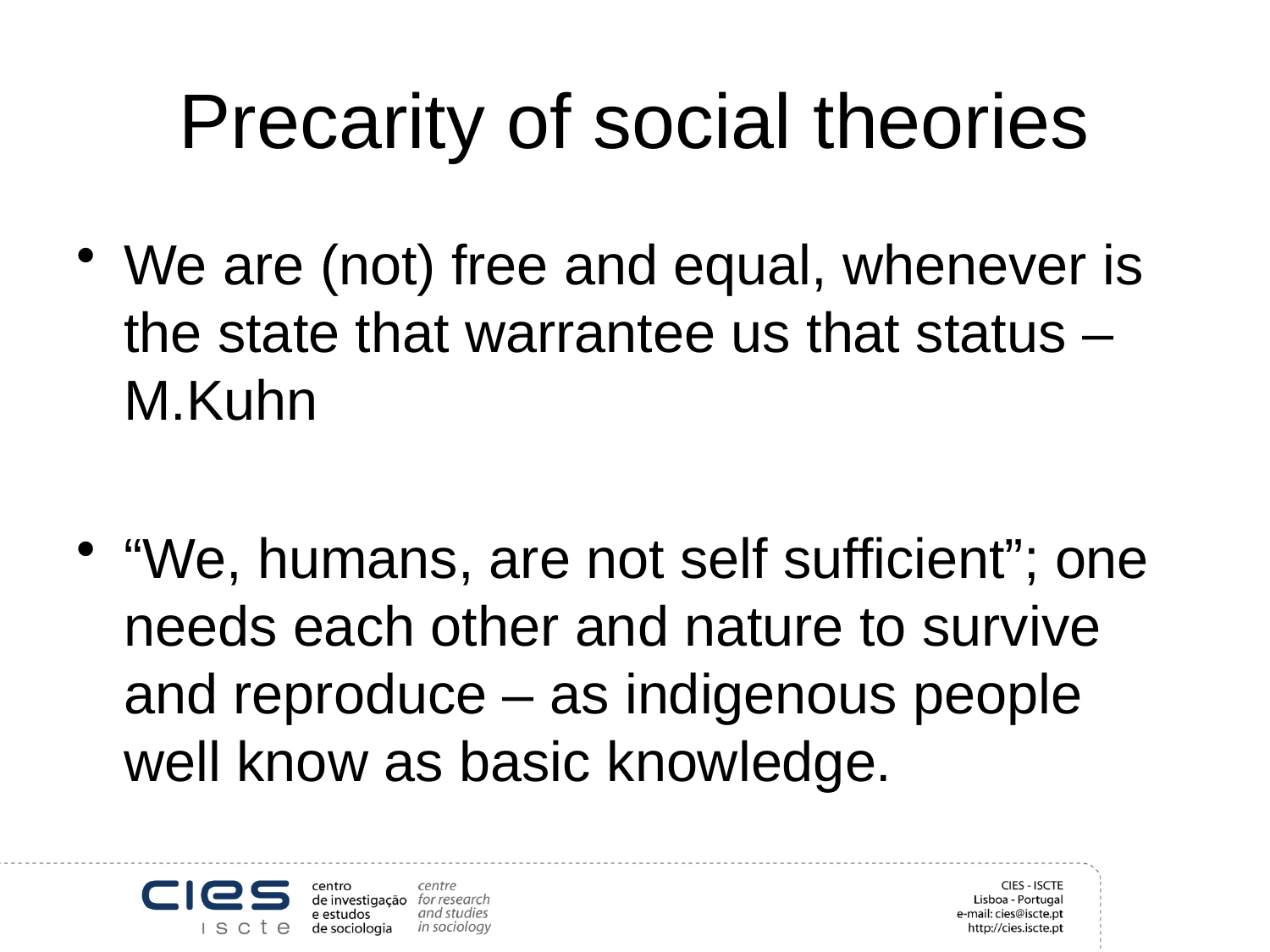

# Precarity of social theories
We are (not) free and equal, whenever is the state that warrantee us that status – M.Kuhn

“We, humans, are not self sufficient”; one needs each other and nature to survive and reproduce – as indigenous people well know as basic knowledge.